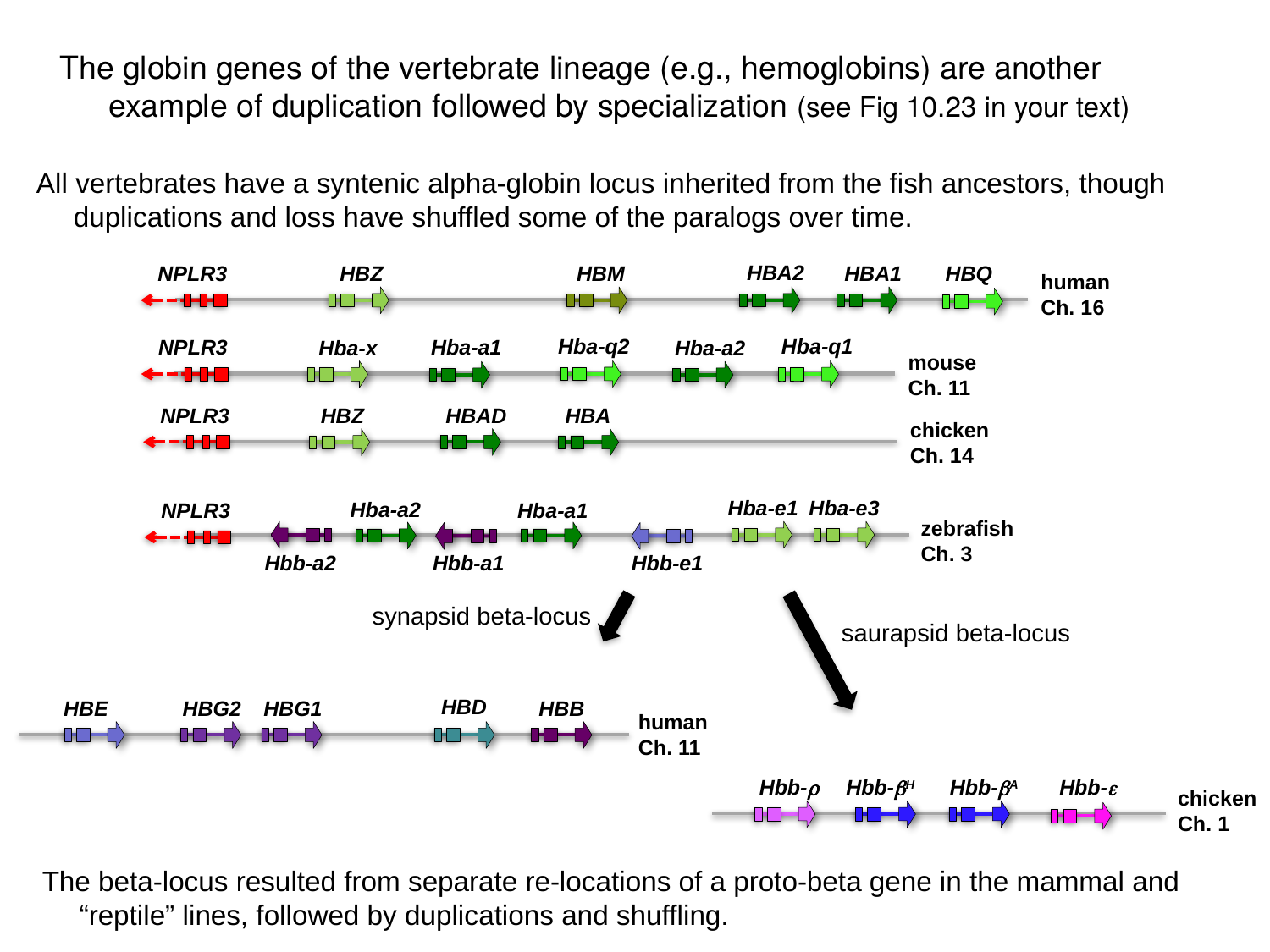

The globin genes of the vertebrate lineage (e.g., hemoglobins) are another example of duplication followed by specialization (see Fig 10.23 in your text)
All vertebrates have a syntenic alpha-globin locus inherited from the fish ancestors, though duplications and loss have shuffled some of the paralogs over time.
HBA2
HBA1
HBQ
HBM
NPLR3
HBZ
human
Ch. 16

Hba-q2
Hba-q1
Hba-a1
NPLR3
Hba-x
Hba-a2
mouse
Ch. 11

NPLR3
HBA
HBAD
HBZ
chicken
Ch. 14

Hba-e1
Hba-e3
Hba-a2
NPLR3
Hba-a1
zebrafish
Ch. 3

Hbb-a2
Hbb-a1
Hbb-e1

synapsid beta-locus
saurapsid beta-locus
HBD
HBB
HBG1
HBG2
HBE
human
Ch. 11

Hbb-ρ
Hbb-ε
Hbb-βH
Hbb-βA
chicken
Ch. 1

The beta-locus resulted from separate re-locations of a proto-beta gene in the mammal and “reptile” lines, followed by duplications and shuffling.